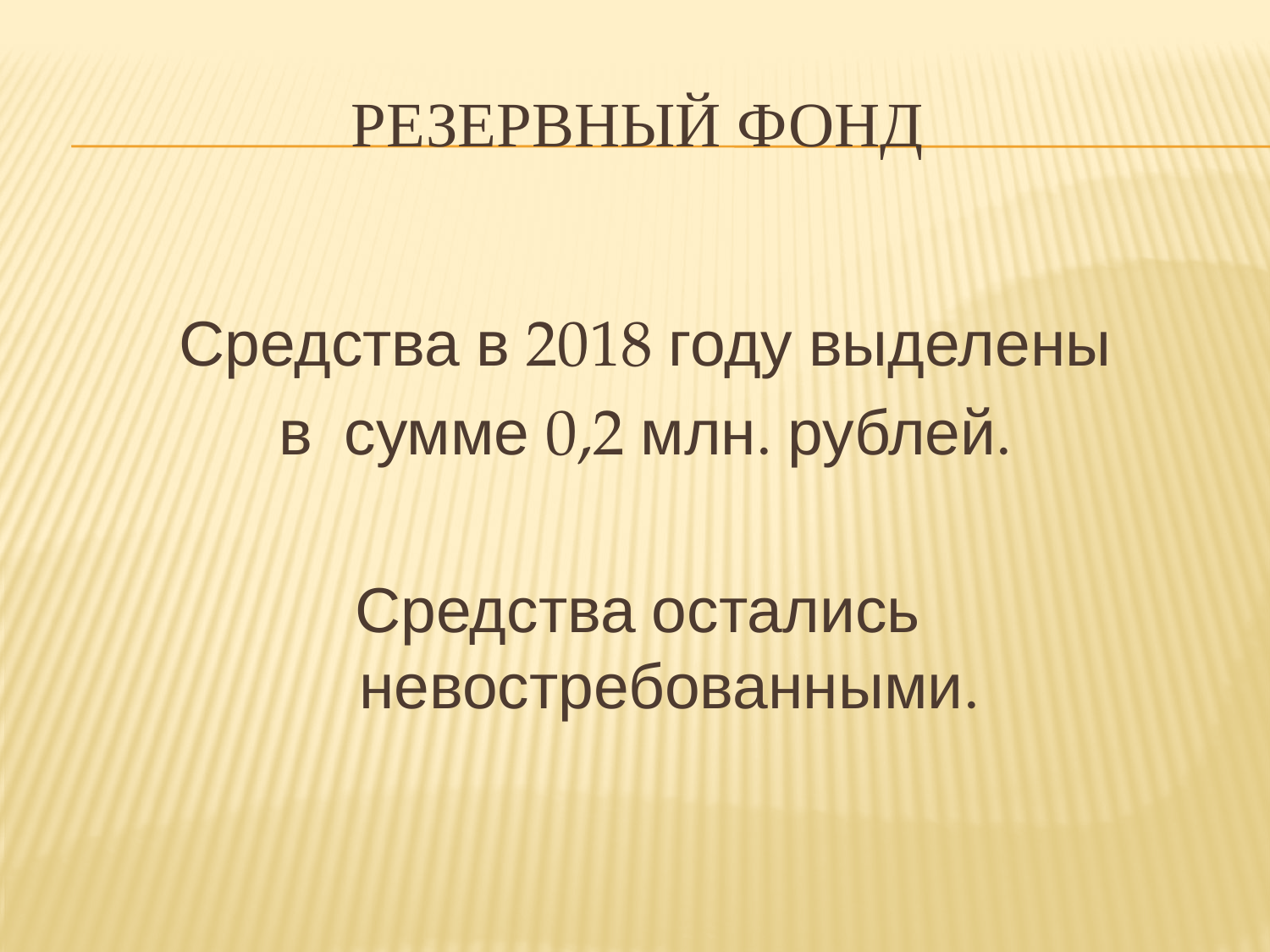

# РЕЗЕРВНЫЙ ФОНД

Средства в 2018 году выделены
 в  сумме 0,2 млн. рублей.

Средства остались  невостребованными.